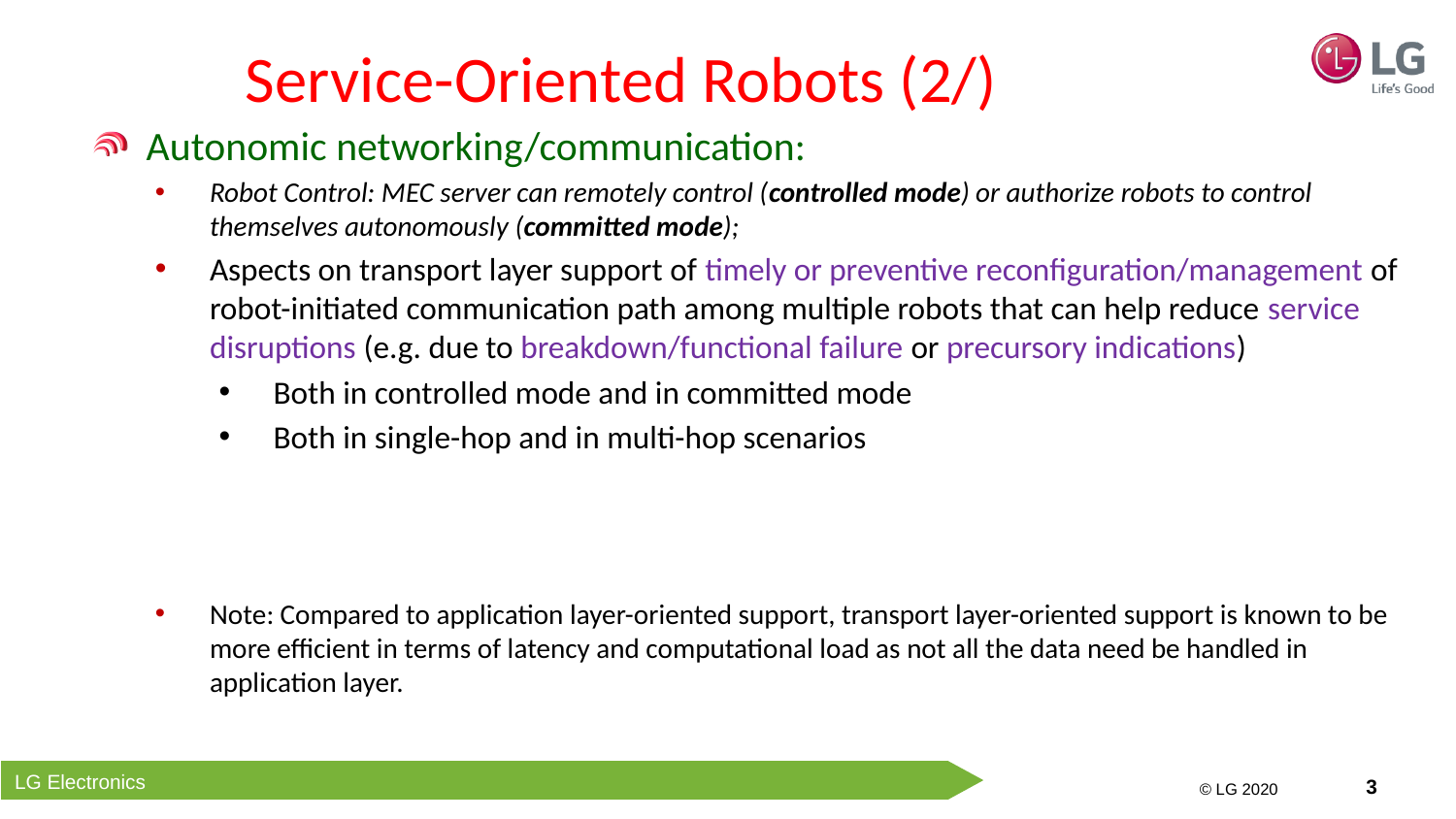

# Service-Oriented Robots (2/)
Autonomic networking/communication:
Robot Control: MEC server can remotely control (controlled mode) or authorize robots to control themselves autonomously (committed mode);
Aspects on transport layer support of timely or preventive reconfiguration/management of robot-initiated communication path among multiple robots that can help reduce service disruptions (e.g. due to breakdown/functional failure or precursory indications)
Both in controlled mode and in committed mode
Both in single-hop and in multi-hop scenarios

Note: Compared to application layer-oriented support, transport layer-oriented support is known to be more efficient in terms of latency and computational load as not all the data need be handled in application layer.